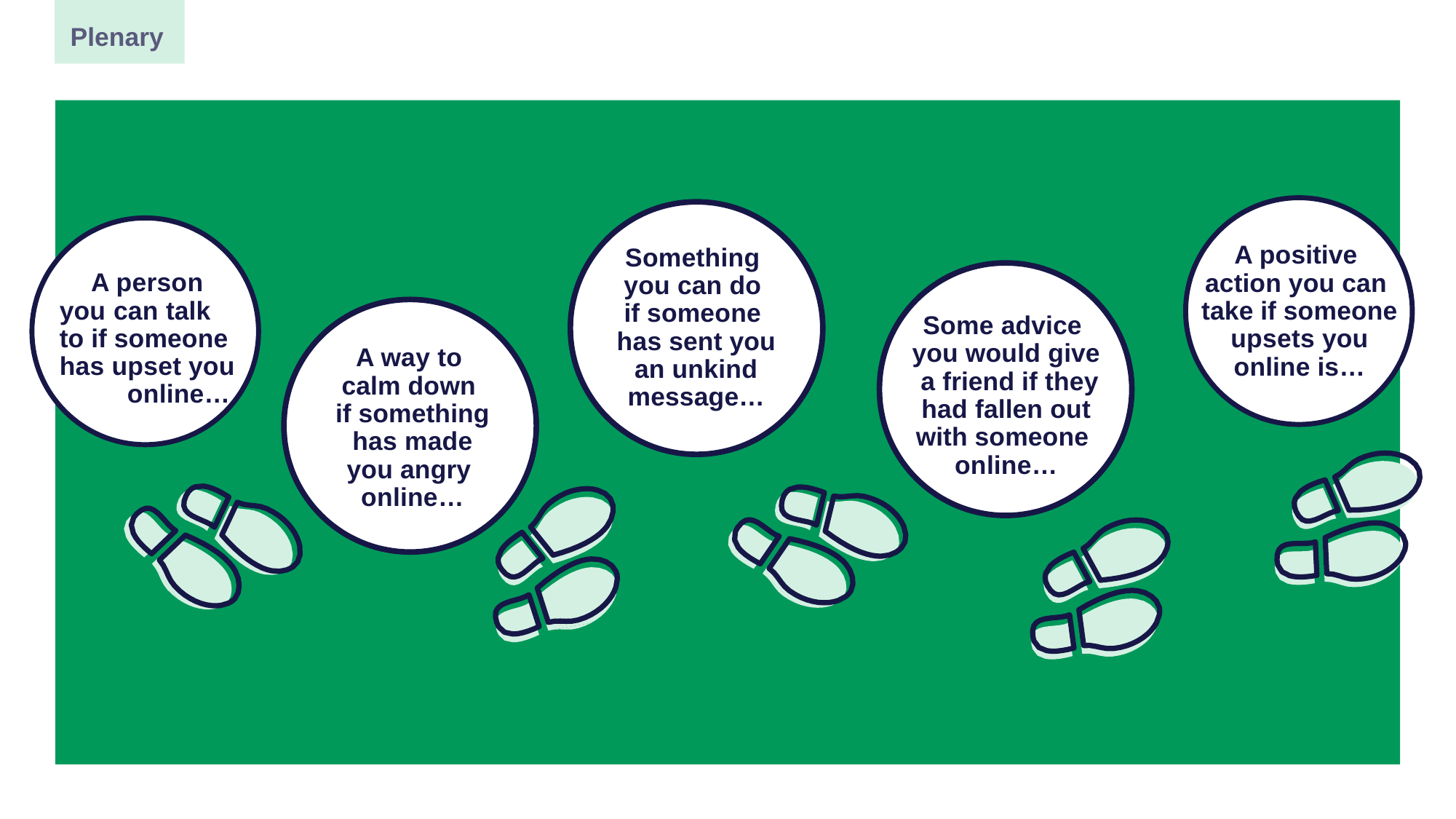

Plenary

A positive  action you can  take if someone  upsets you  online is…

Something  you can do  if someone  has sent you  an unkind  message…

Some advice  you would give  a friend if they  had fallen out  with someone  online…
A person  you can talk  to if someone  has upset you
online…

A way to  calm down  if something  has made  you angry  online…